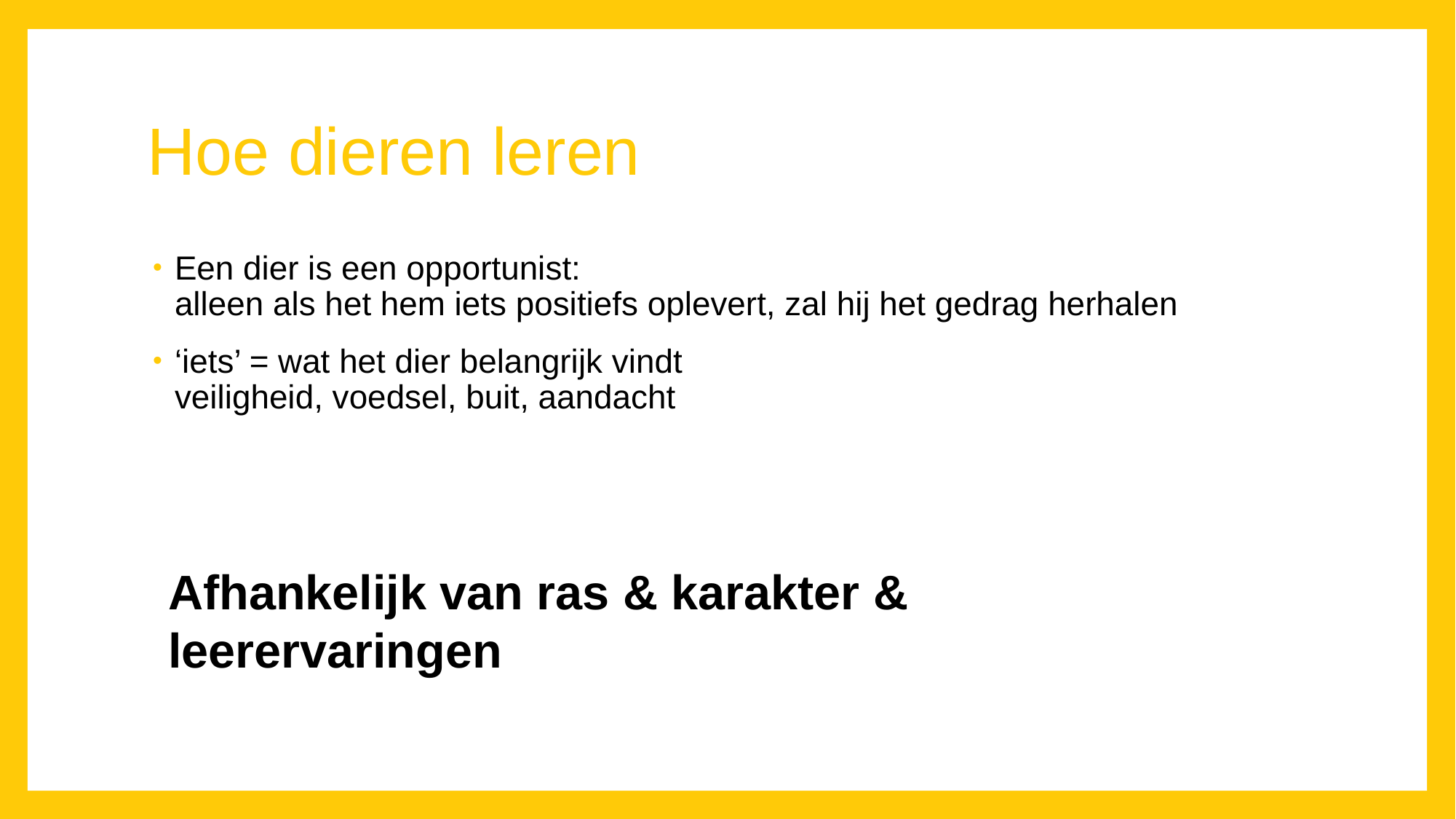

# Hoe dieren leren
Een dier is een opportunist:
alleen als het hem iets positiefs oplevert, zal hij het gedrag herhalen
‘iets’ = wat het dier belangrijk vindt
veiligheid, voedsel, buit, aandacht

Afhankelijk van ras & karakter & leerervaringen